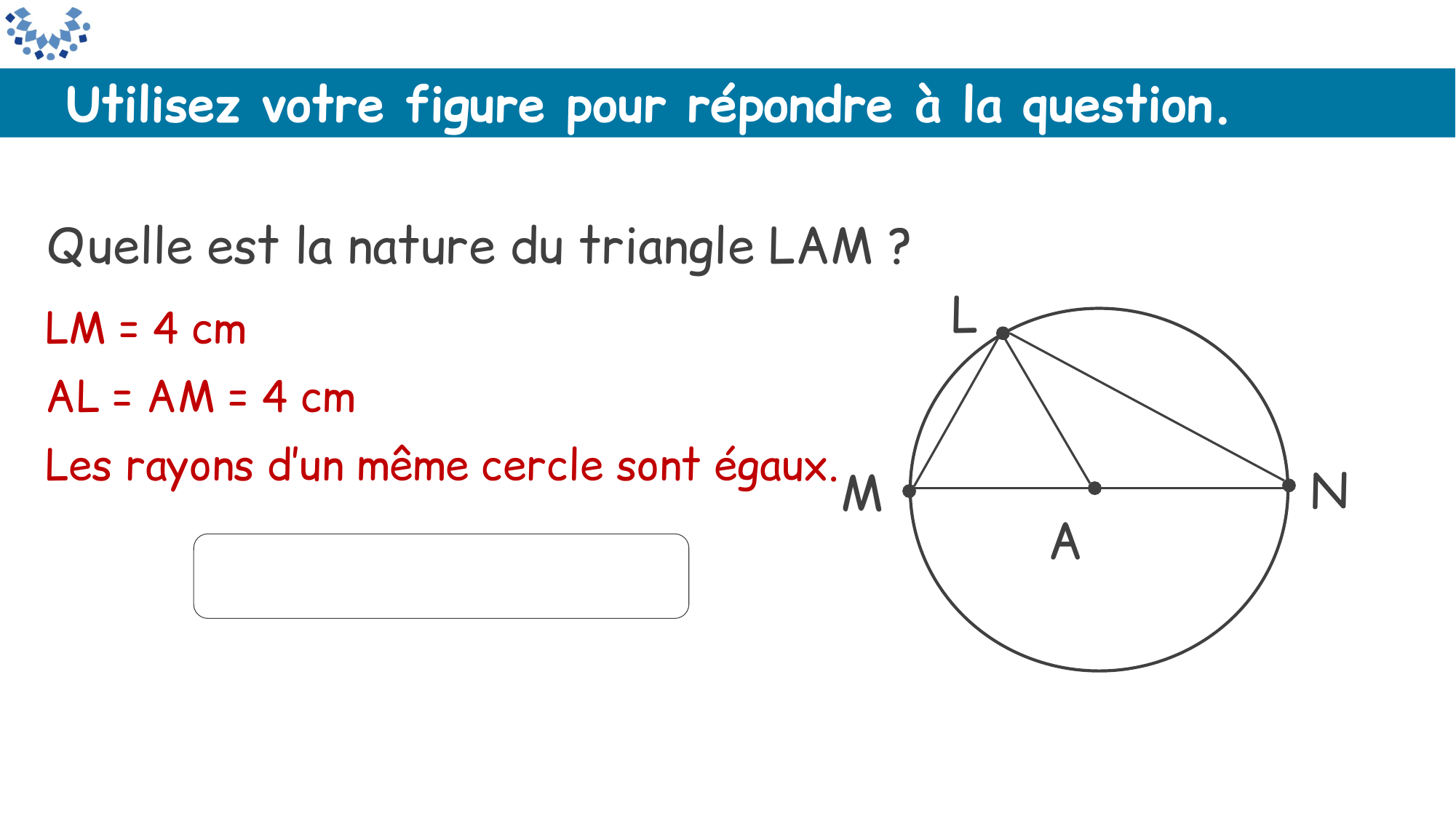

Utilisez votre figure pour répondre à la question.
Quelle est la nature du triangle LAM ?
L
LM = 4 cm
AL = AM = 4 cm
Les rayons d’un même cercle sont égaux.

N
M

A
Triangle équilatéral